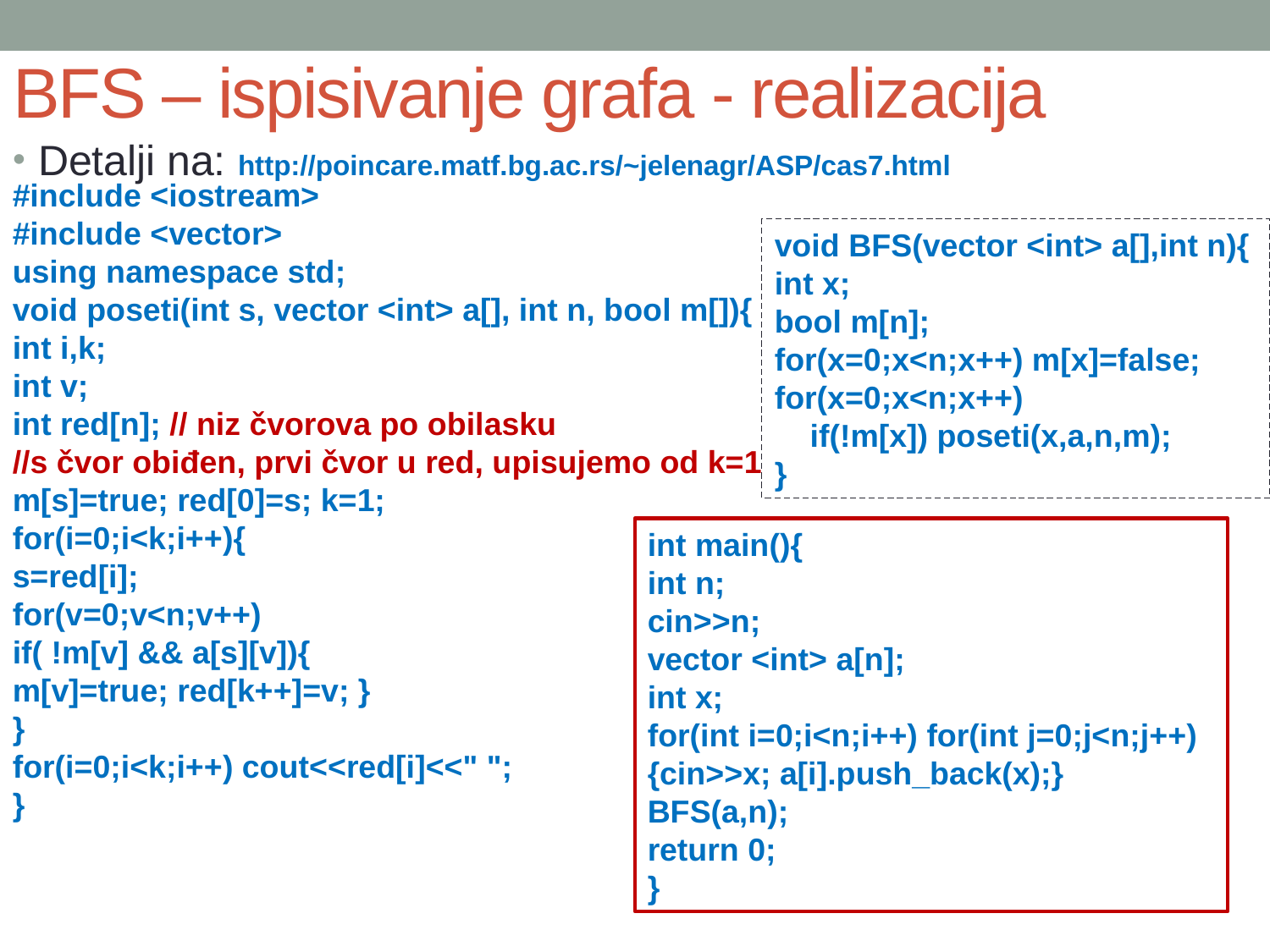

# BFS – ispisivanje grafa - realizacija
Detalji na: http://poincare.matf.bg.ac.rs/~jelenagr/ASP/cas7.html
#include <iostream>
#include <vector>
using namespace std;
void poseti(int s, vector <int> a[], int n, bool m[]){
int i,k;
int v;
int red[n]; // niz čvorova po obilasku
//s čvor obiđen, prvi čvor u red, upisujemo od k=1
m[s]=true; red[0]=s; k=1;
for(i=0;i<k;i++){
s=red[i];
for(v=0;v<n;v++)
if( !m[v] && a[s][v]){
m[v]=true; red[k++]=v; }
}
for(i=0;i<k;i++) cout<<red[i]<<" ";
}

void BFS(vector <int> a[],int n){
int x;
bool m[n];
for(x=0;x<n;x++) m[x]=false;
for(x=0;x<n;x++)
    if(!m[x]) poseti(x,a,n,m);
}
int main(){
int n;
cin>>n;
vector <int> a[n];
int x;
for(int i=0;i<n;i++) for(int j=0;j<n;j++) {cin>>x; a[i].push_back(x);}
BFS(a,n);
return 0;
}